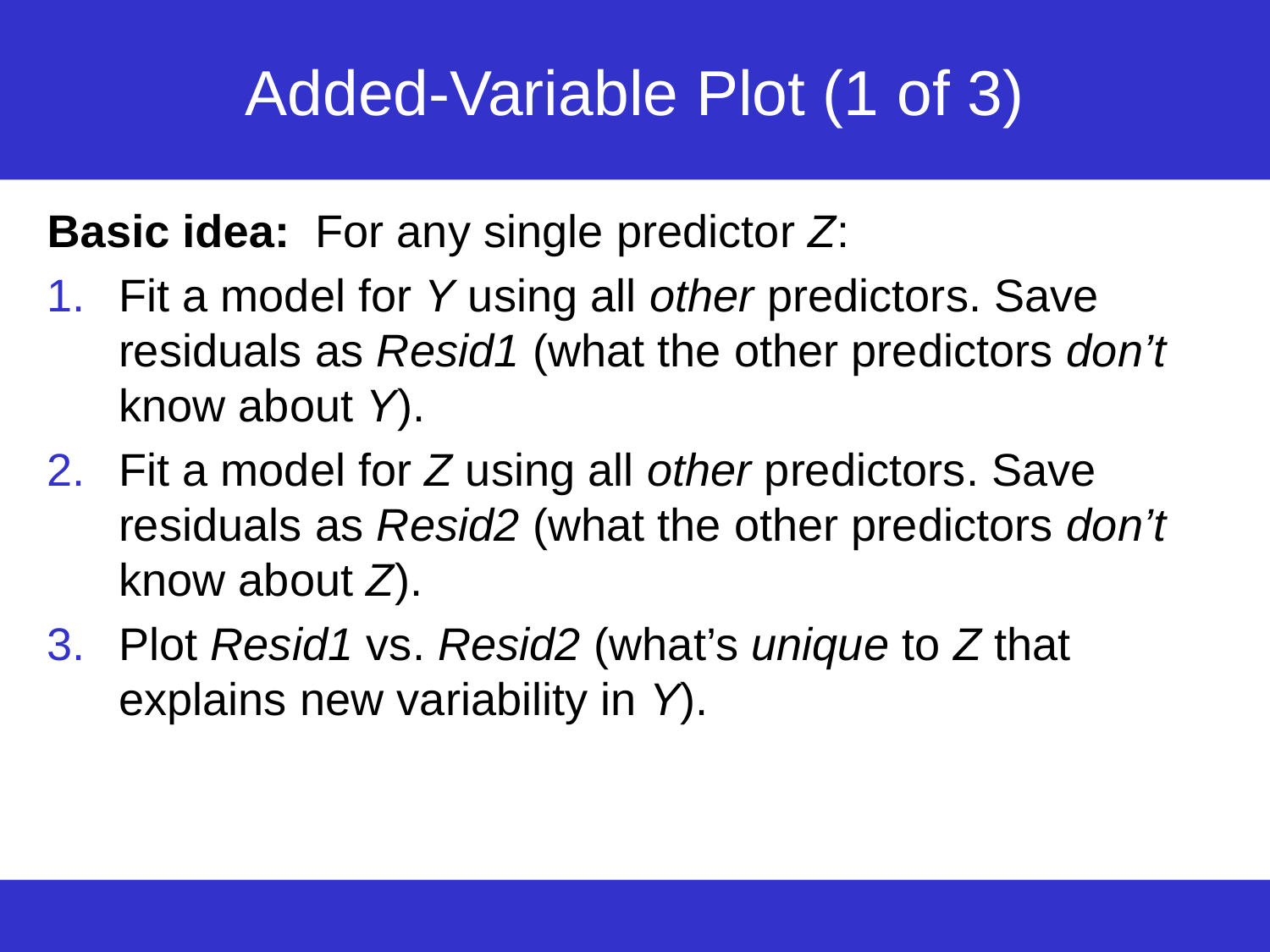

# Added-Variable Plot (1 of 3)
Basic idea:  For any single predictor Z:
Fit a model for Y using all other predictors. Save residuals as Resid1 (what the other predictors don’t know about Y).
Fit a model for Z using all other predictors. Save residuals as Resid2 (what the other predictors don’t know about Z).
Plot Resid1 vs. Resid2 (what’s unique to Z that explains new variability in Y).